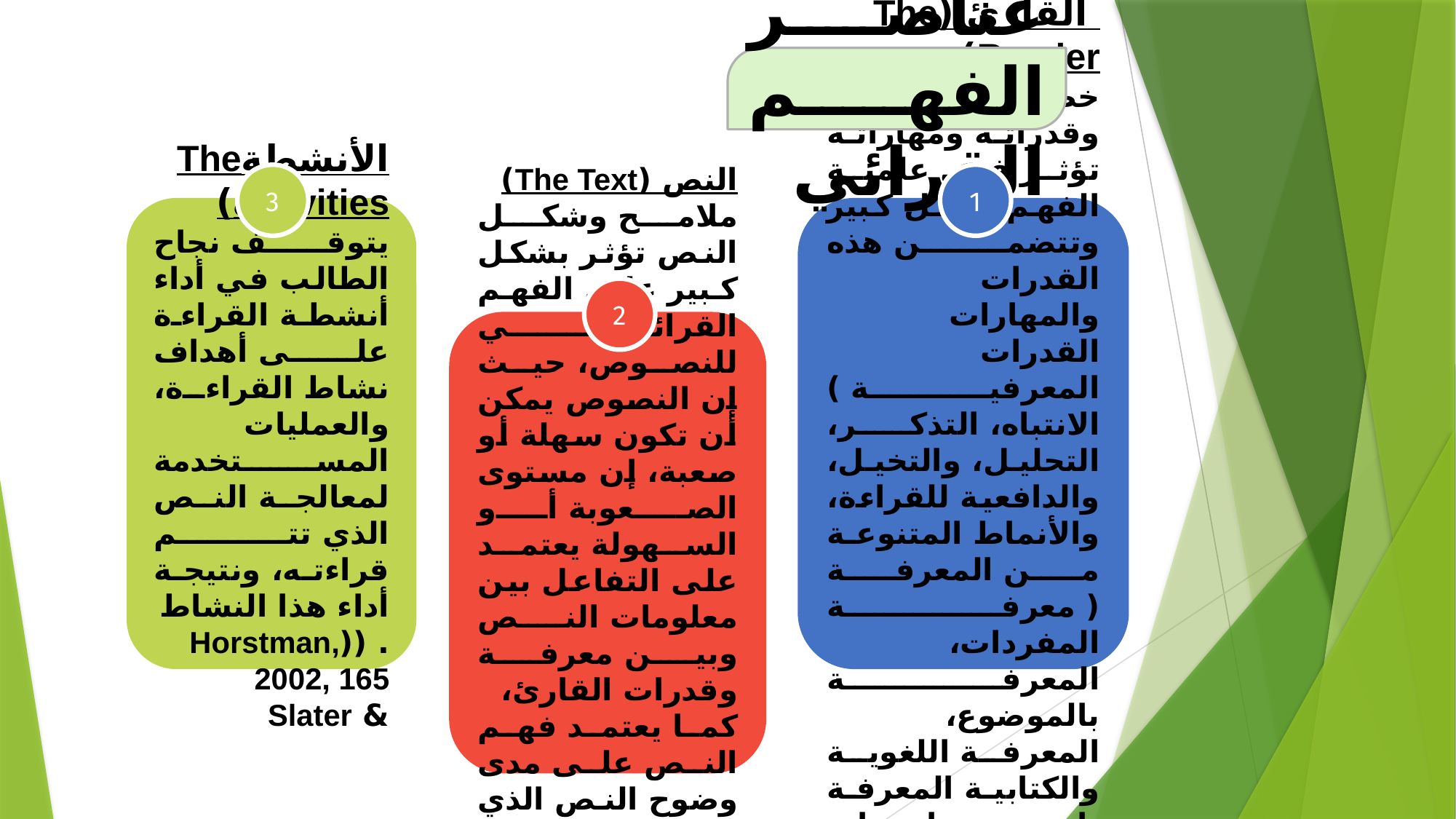

عناصر الفهم القرائي
3
1
الأنشطةThe activities)
يتوقف نجاح الطالب في أداء أنشطة القراءة على أهداف نشاط القراءة، والعمليات المستخدمة لمعالجة النص الذي تتم قراءته، ونتيجة أداء هذا النشاط . ((Horstman, 2002, 165
& Slater
 القارئ (The Reader)
خصائص القارئ وقدراته ومهاراته تؤثر في علمية الفهم بشكل كبير وتتضمن هذه القدرات والمهارات القدرات المعرفية ) الانتباه، التذكر، التحليل، والتخيل، والدافعية للقراءة، والأنماط المتنوعة من المعرفة ( معرفة المفردات، المعرفة بالموضوع، المعرفة اللغوية والكتابية المعرفة باستراتيجيات الفهم المحددة ).
2
النص (The Text)
ملامح وشكل النص تؤثر بشكل كبير على الفهم القرائي للنصوص، حيث إن النصوص يمكن أن تكون سهلة أو صعبة، إن مستوى الصعوبة أو السهولة يعتمد على التفاعل بين معلومات النص وبين معرفة وقدرات القارئ، كما يعتمد فهم النص على مدى وضوح النص الذي يعني مناسبة النص للبنية المعرفية للقارئ